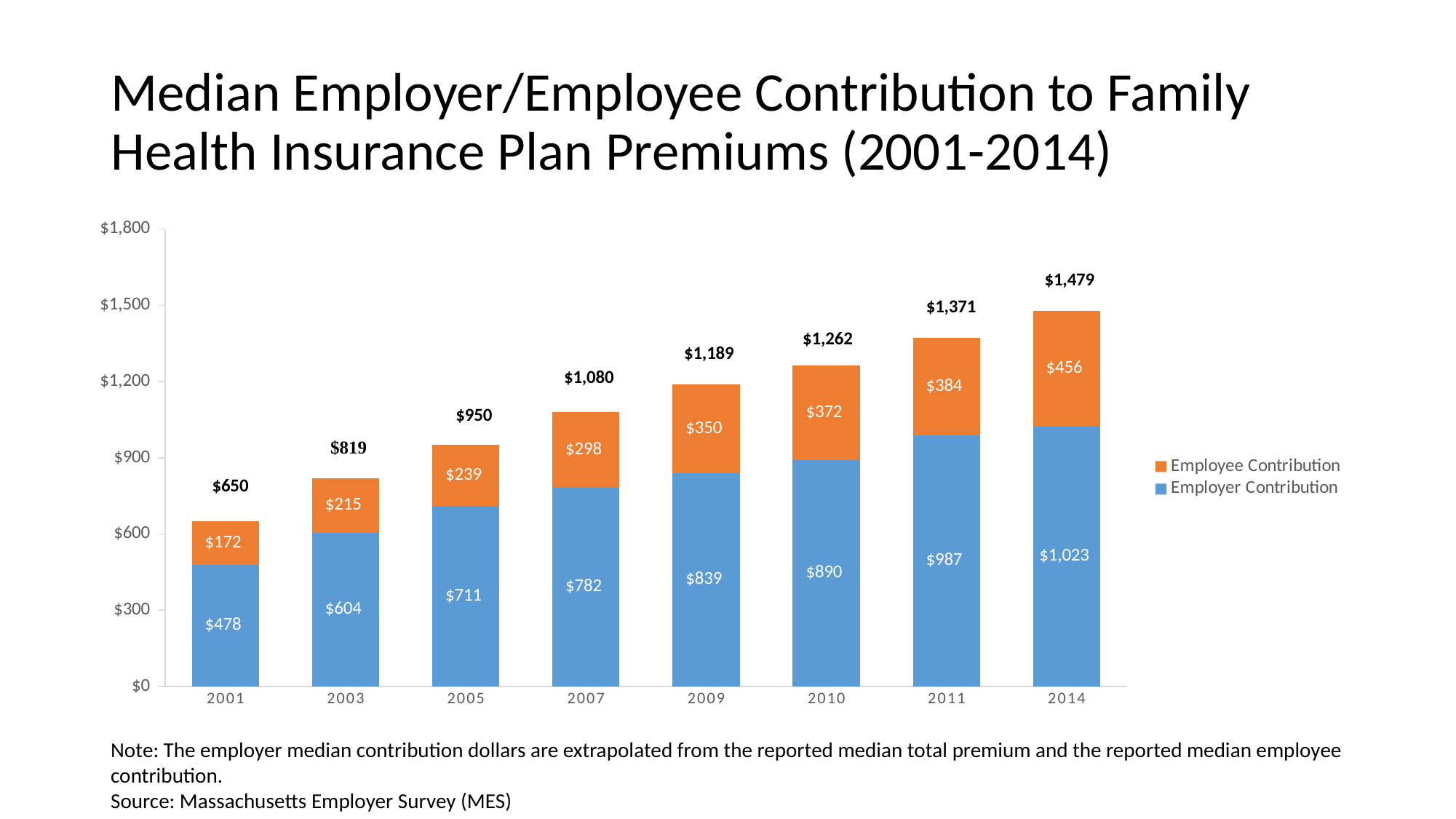

# Median Employer/Employee Contribution to Family Health Insurance Plan Premiums (2001-2014)

### Chart

| Category | Employer Contribution | Employee Contribution |
|---|---|---|
| 2001 | 478.0 | 172.0 |
| 2003 | 604.0 | 215.0 |
| 2005 | 711.0 | 239.0 |
| 2007 | 782.0 | 298.0 |
| 2009 | 839.0 | 350.0 |
| 2010 | 890.0 | 372.0 |
| 2011 | 987.0 | 384.0 |
| 2014 | 1023.0 | 456.0 |
Note: The employer median contribution dollars are extrapolated from the reported median total premium and the reported median employee contribution.
Source: Massachusetts Employer Survey (MES)